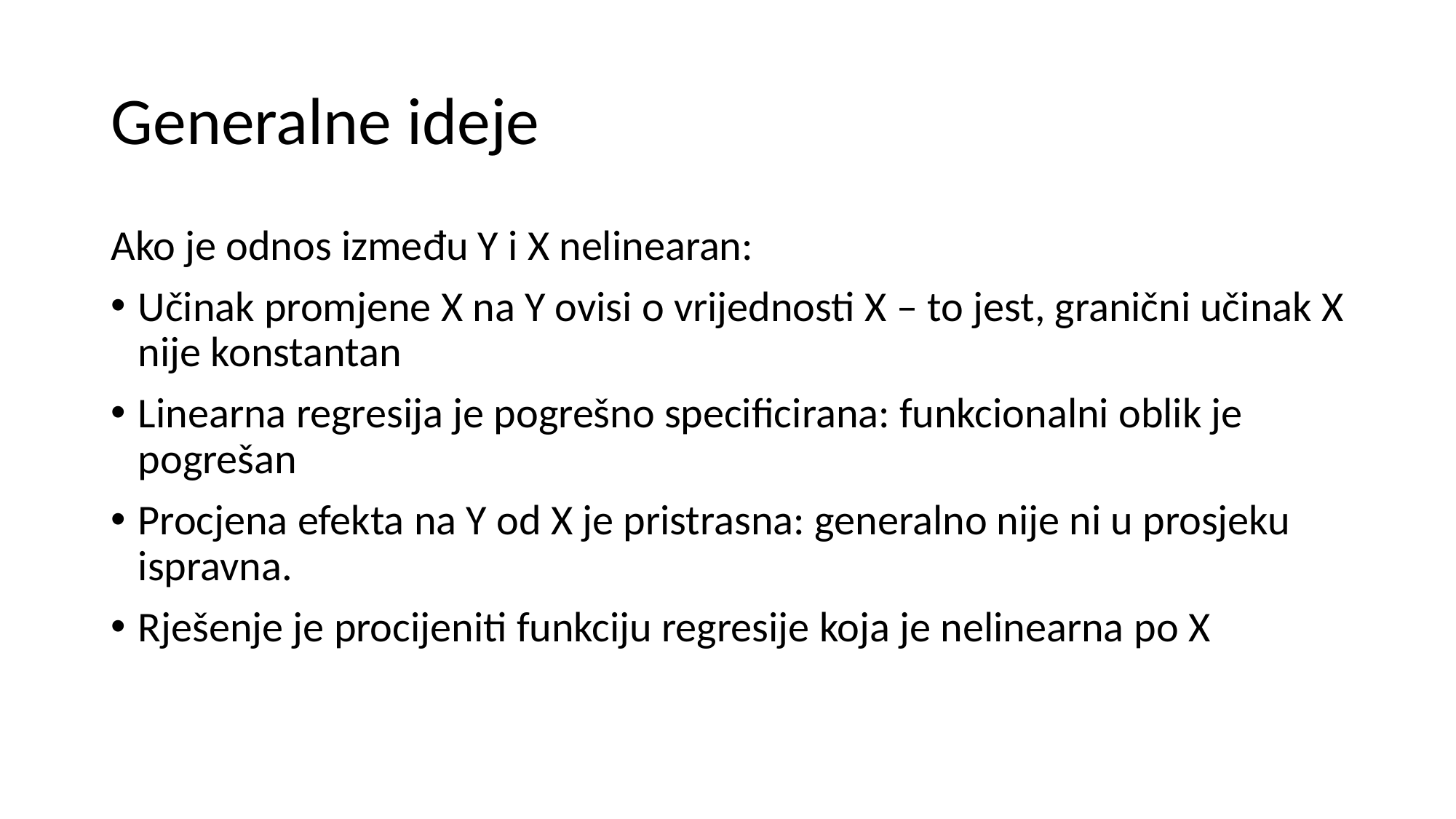

# Generalne ideje
Ako je odnos između Y i X nelinearan:
Učinak promjene X na Y ovisi o vrijednosti X – to jest, granični učinak X nije konstantan
Linearna regresija je pogrešno specificirana: funkcionalni oblik je pogrešan
Procjena efekta na Y od X je pristrasna: generalno nije ni u prosjeku ispravna.
Rješenje je procijeniti funkciju regresije koja je nelinearna po X